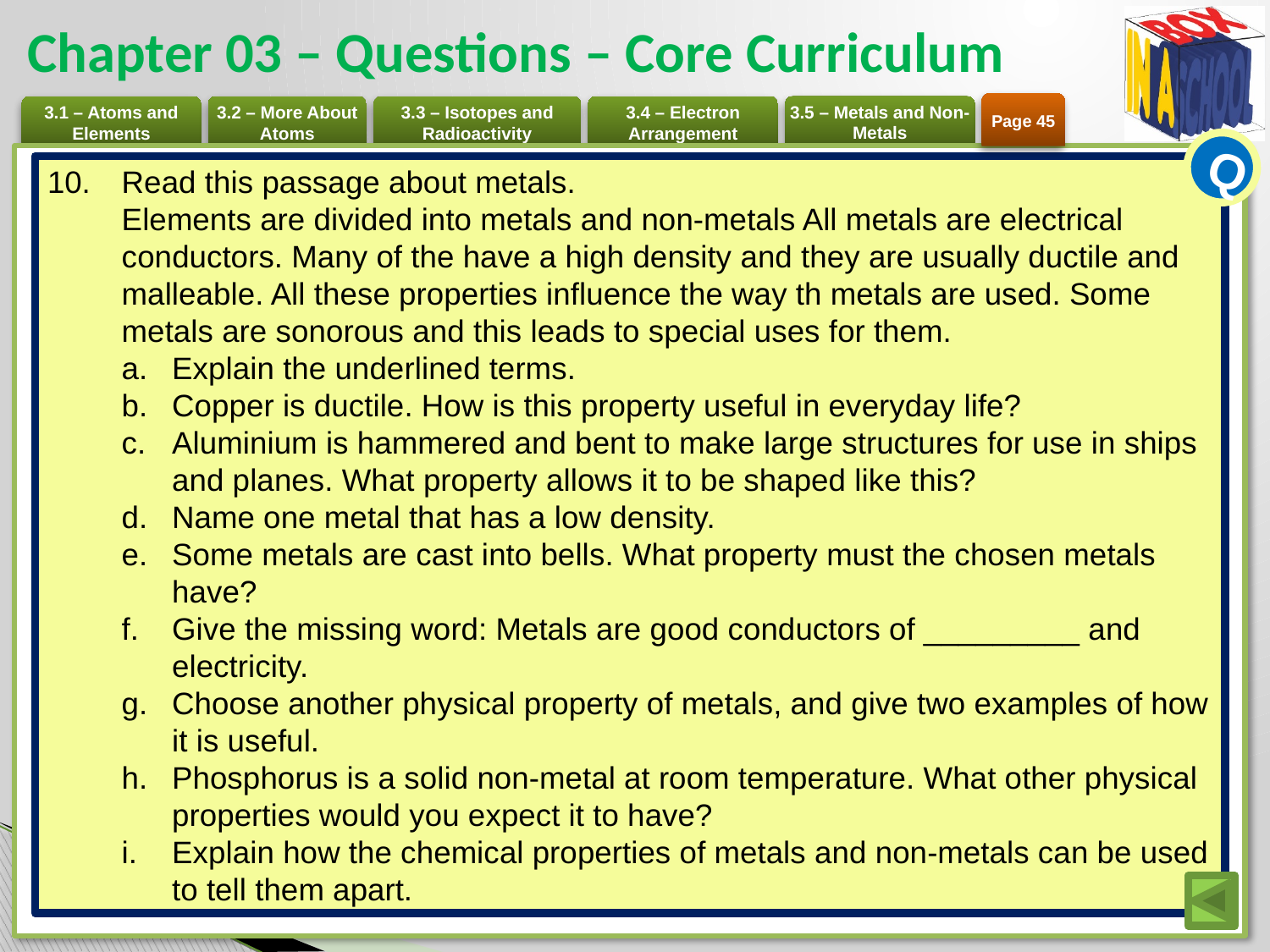

# Chapter 03 – Questions – Core Curriculum
Page 45
Q
Read this passage about metals.
Elements are divided into metals and non-metals All metals are electrical conductors. Many of the have a high density and they are usually ductile and
malleable. All these properties influence the way th metals are used. Some metals are sonorous and this leads to special uses for them.
Explain the underlined terms.
Copper is ductile. How is this property useful in everyday life?
Aluminium is hammered and bent to make large structures for use in ships and planes. What property allows it to be shaped like this?
Name one metal that has a low density.
Some metals are cast into bells. What property must the chosen metals have?
Give the missing word: Metals are good conductors of _________ and electricity.
Choose another physical property of metals, and give two examples of how it is useful.
Phosphorus is a solid non-metal at room temperature. What other physical properties would you expect it to have?
Explain how the chemical properties of metals and non-metals can be used to tell them apart.